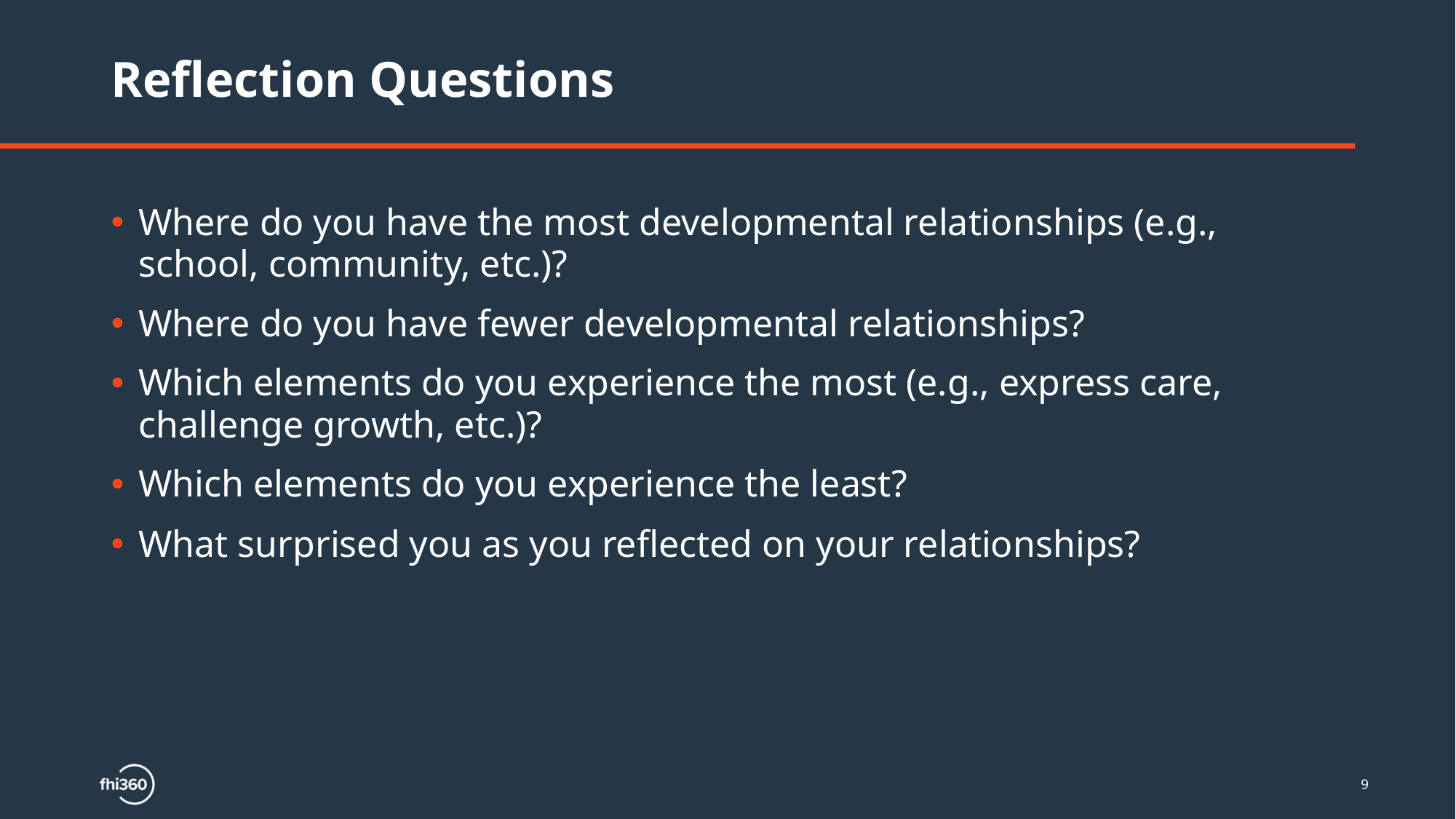

# Reflection Questions
Where do you have the most developmental relationships (e.g., school, community, etc.)?
Where do you have fewer developmental relationships?
Which elements do you experience the most (e.g., express care, challenge growth, etc.)?
Which elements do you experience the least?
What surprised you as you reflected on your relationships?